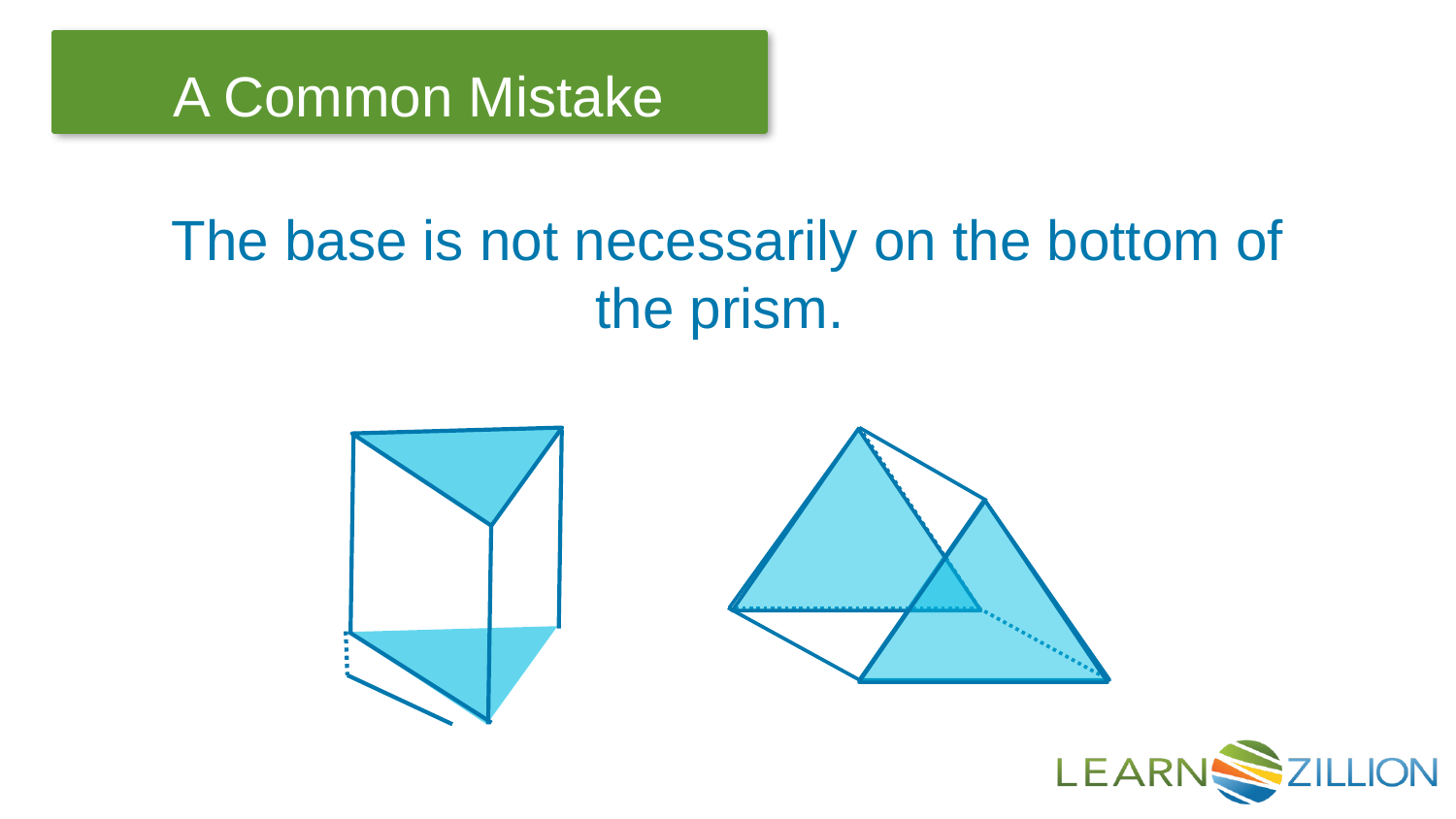

The base is not necessarily on the bottom of the prism.